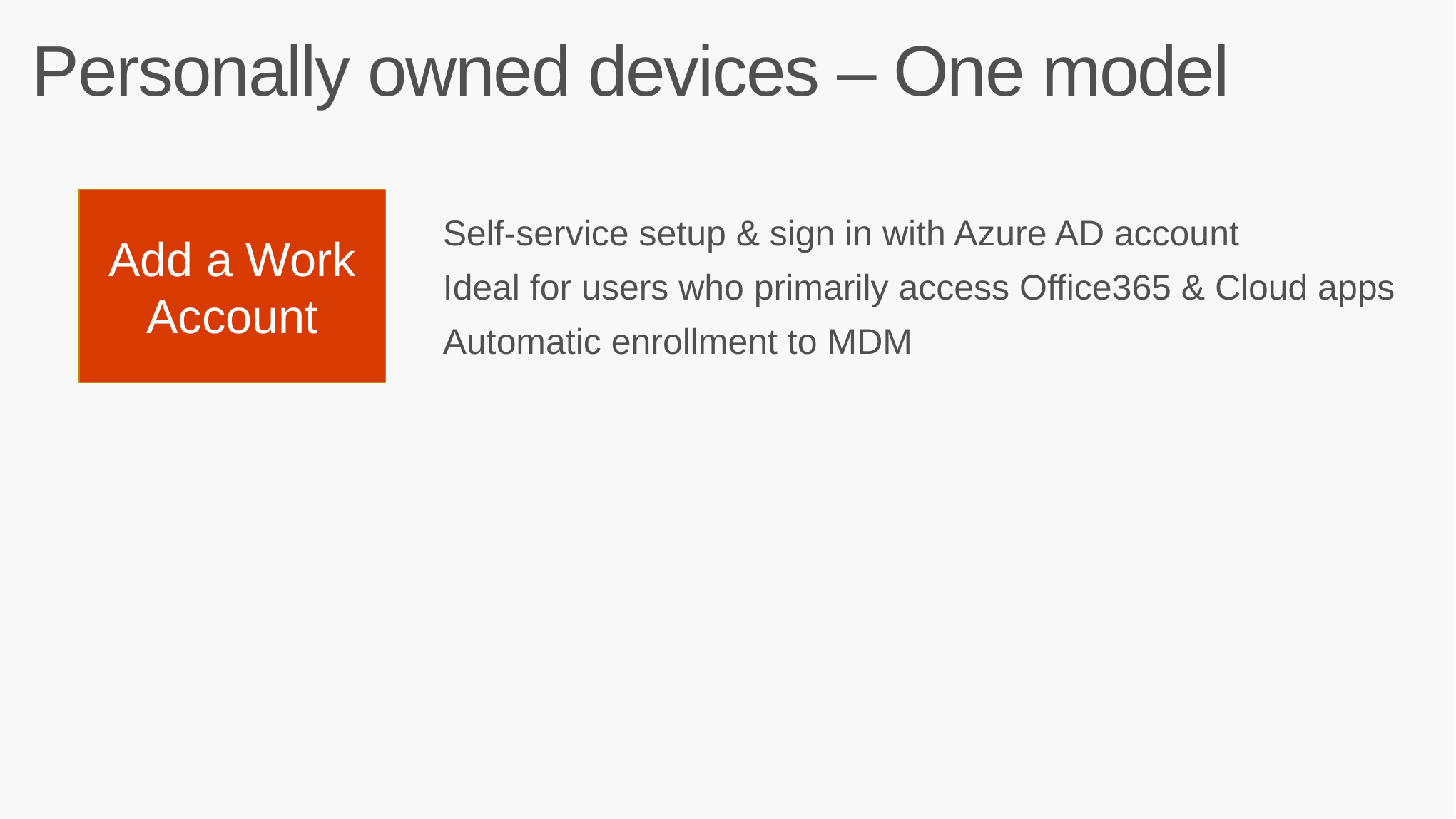

Personally owned devices – One model

Self-service setup & sign in with Azure AD account
Ideal for users who primarily access Office365 & Cloud apps
Automatic enrollment to MDM

Add a Work Account